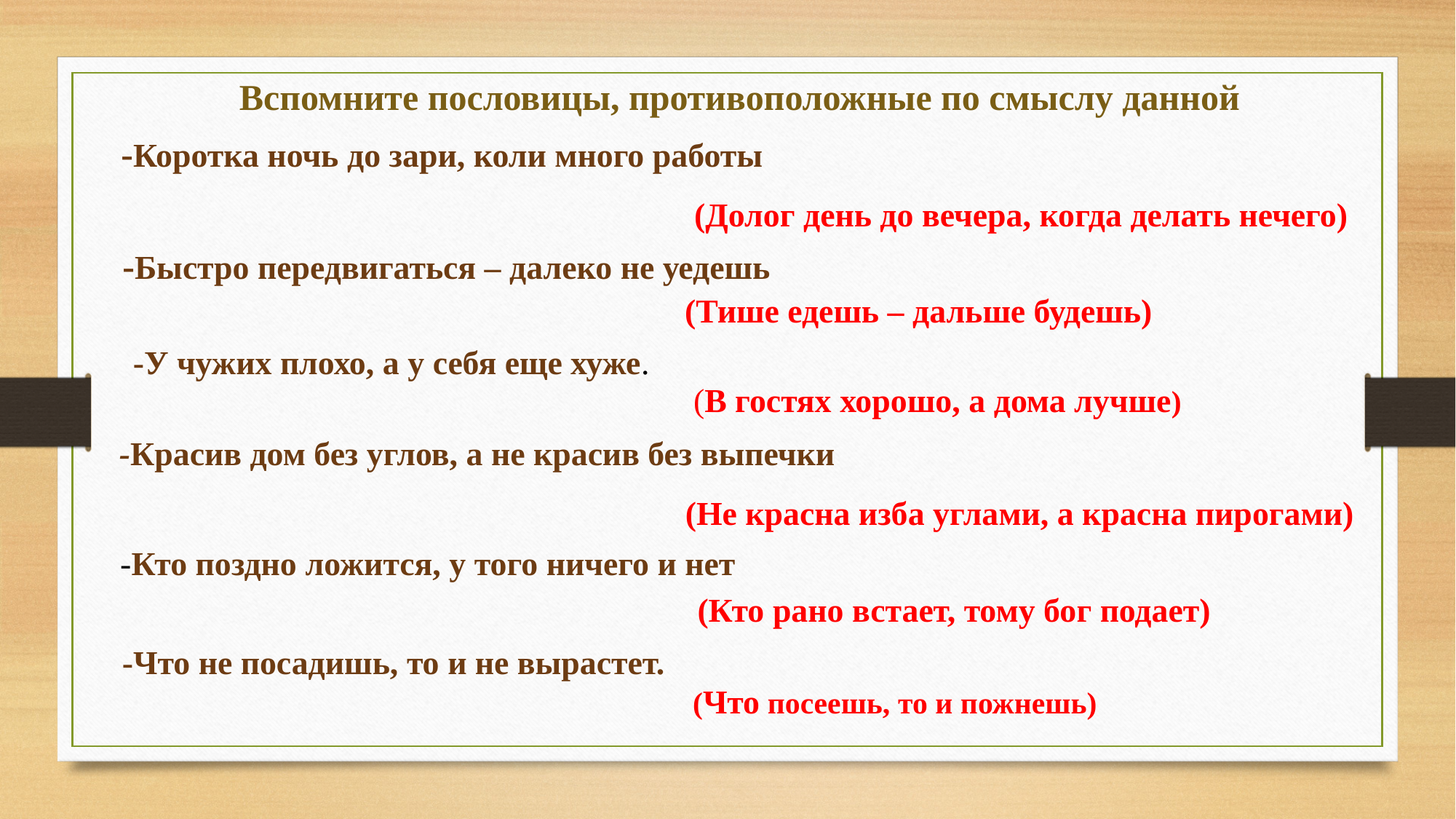

Вспомните пословицы, противоположные по смыслу данной
-Коротка ночь до зари, коли много работы
(Долог день до вечера, когда делать нечего)
-Быстро передвигаться – далеко не уедешь
(Тише едешь – дальше будешь)
-У чужих плохо, а у себя еще хуже.
(В гостях хорошо, а дома лучше)
-Красив дом без углов, а не красив без выпечки
(Не красна изба углами, а красна пирогами)
-Кто поздно ложится, у того ничего и нет
(Кто рано встает, тому бог подает)
-Что не посадишь, то и не вырастет.
(Что посеешь, то и пожнешь)